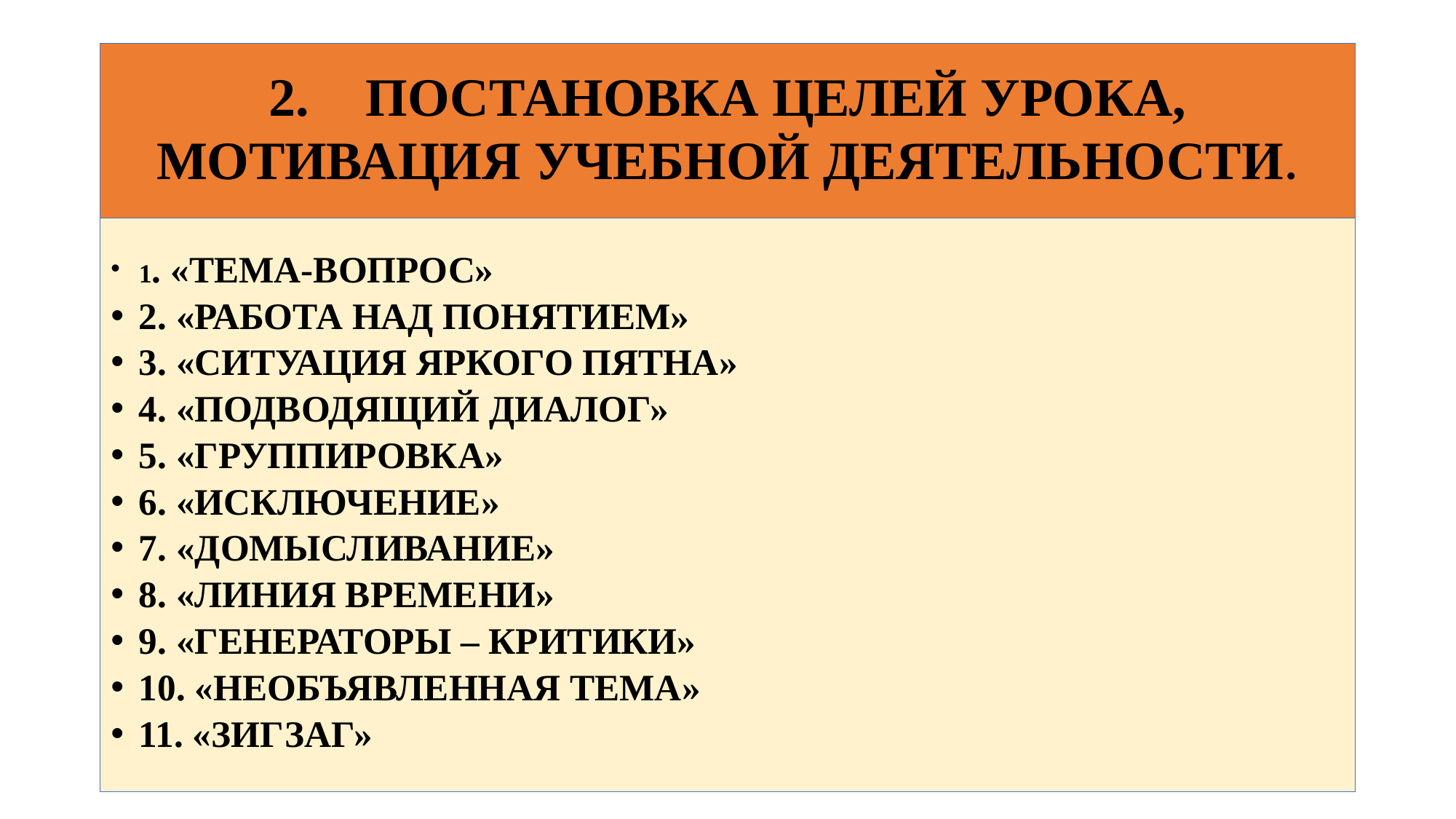

# 2.	ПОСТАНОВКА ЦЕЛЕЙ УРОКА, МОТИВАЦИЯ УЧЕБНОЙ ДЕЯТЕЛЬНОСТИ.

1. «ТЕМА-ВОПРОС»
2. «РАБОТА НАД ПОНЯТИЕМ»
3. «СИТУАЦИЯ ЯРКОГО ПЯТНА»
4. «ПОДВОДЯЩИЙ ДИАЛОГ»
5. «ГРУППИРОВКА»
6. «ИСКЛЮЧЕНИЕ»
7. «ДОМЫСЛИВАНИЕ»
8. «ЛИНИЯ ВРЕМЕНИ»
9. «ГЕНЕРАТОРЫ – КРИТИКИ»
10. «НЕОБЪЯВЛЕННАЯ ТЕМА»
11. «ЗИГЗАГ»